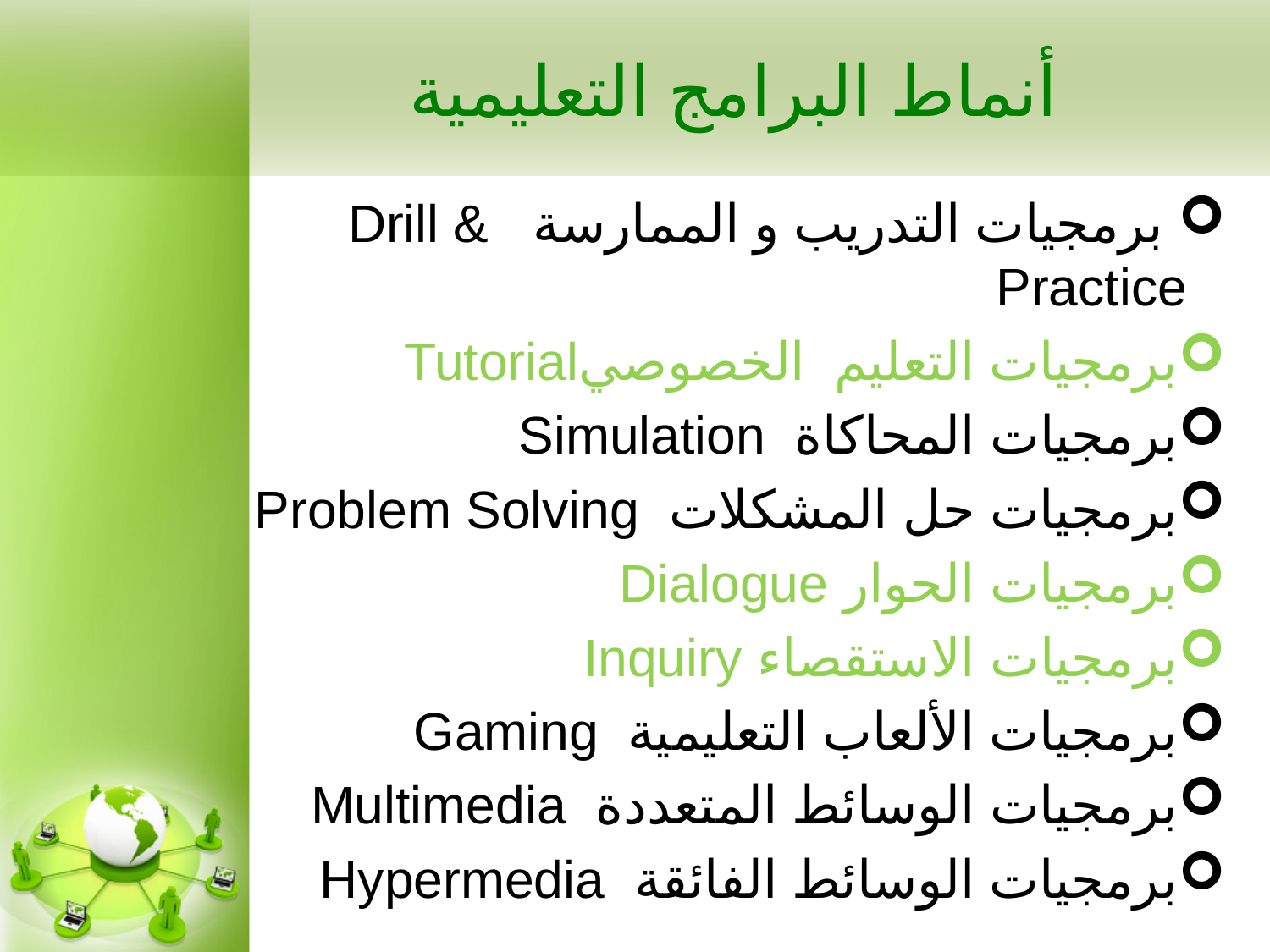

# أنماط البرامج التعليمية
 برمجيات التدريب و الممارسة   Drill & Practice
برمجيات التعليم  الخصوصيTutorial
برمجيات المحاكاة  Simulation
برمجيات حل المشكلات  Problem Solving
برمجيات الحوار Dialogue
برمجيات الاستقصاء Inquiry
برمجيات الألعاب التعليمية  Gaming
برمجيات الوسائط المتعددة  Multimedia
برمجيات الوسائط الفائقة  Hypermedia